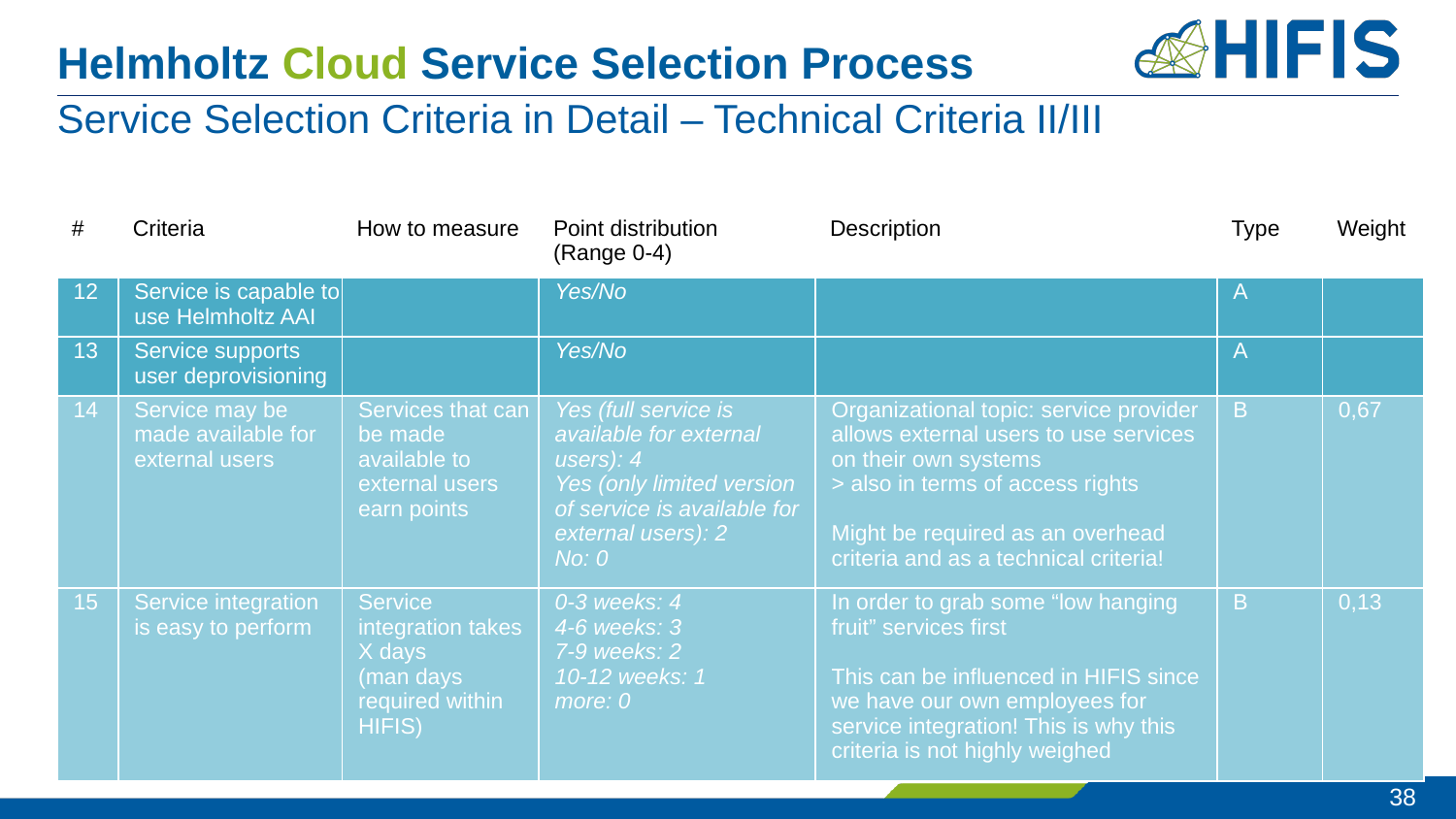

# Helmholtz Cloud Service Selection Process
Service Selection Criteria in Detail – Technical Criteria II/III
| # | Criteria | How to measure | Point distribution (Range 0-4) | Description | Type | Weight |
| --- | --- | --- | --- | --- | --- | --- |
| 12 | Service is capable to use Helmholtz AAI |  | Yes/No |  | A |  |
| 13 | Service supports user deprovisioning |  | Yes/No |  | A |  |
| 14 | Service may be made available for external users | Services that can be made available to external users earn points | Yes (full service is available for external users): 4 Yes (only limited version of service is available for external users): 2 No: 0 | Organizational topic: service provider allows external users to use services on their own systems > also in terms of access rights Might be required as an overhead criteria and as a technical criteria! | B | 0,67 |
| 15 | Service integration is easy to perform | Service integration takes X days (man days required within HIFIS) | 0-3 weeks: 4 4-6 weeks: 3 7-9 weeks: 2 10-12 weeks: 1 more: 0 | In order to grab some “low hanging fruit” services first This can be influenced in HIFIS since we have our own employees for service integration! This is why this criteria is not highly weighed | B | 0,13 |